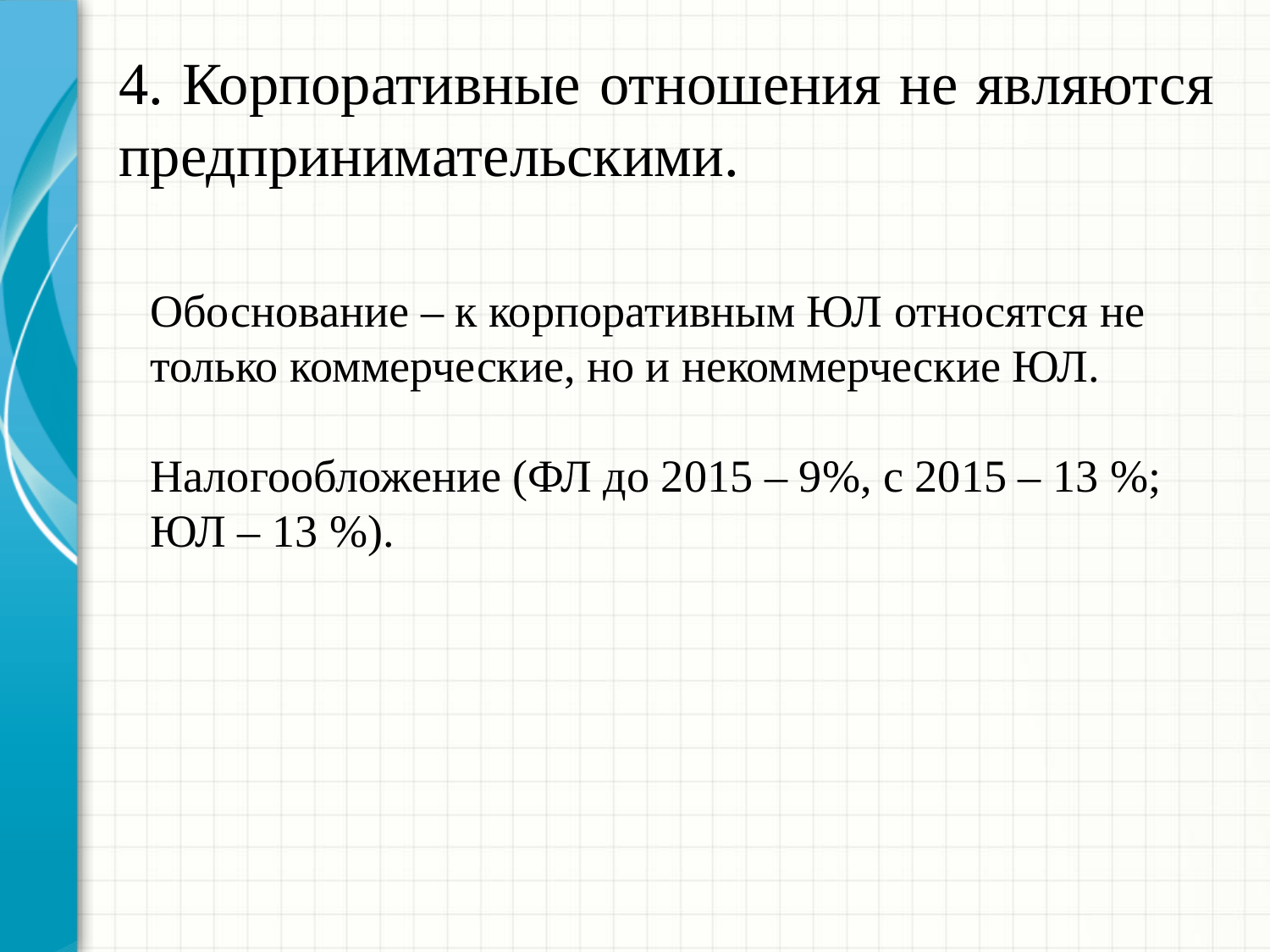

# 4. Корпоративные отношения не являются предпринимательскими.
Обоснование – к корпоративным ЮЛ относятся не только коммерческие, но и некоммерческие ЮЛ.

Налогообложение (ФЛ до 2015 – 9%, с 2015 – 13 %; ЮЛ – 13 %).